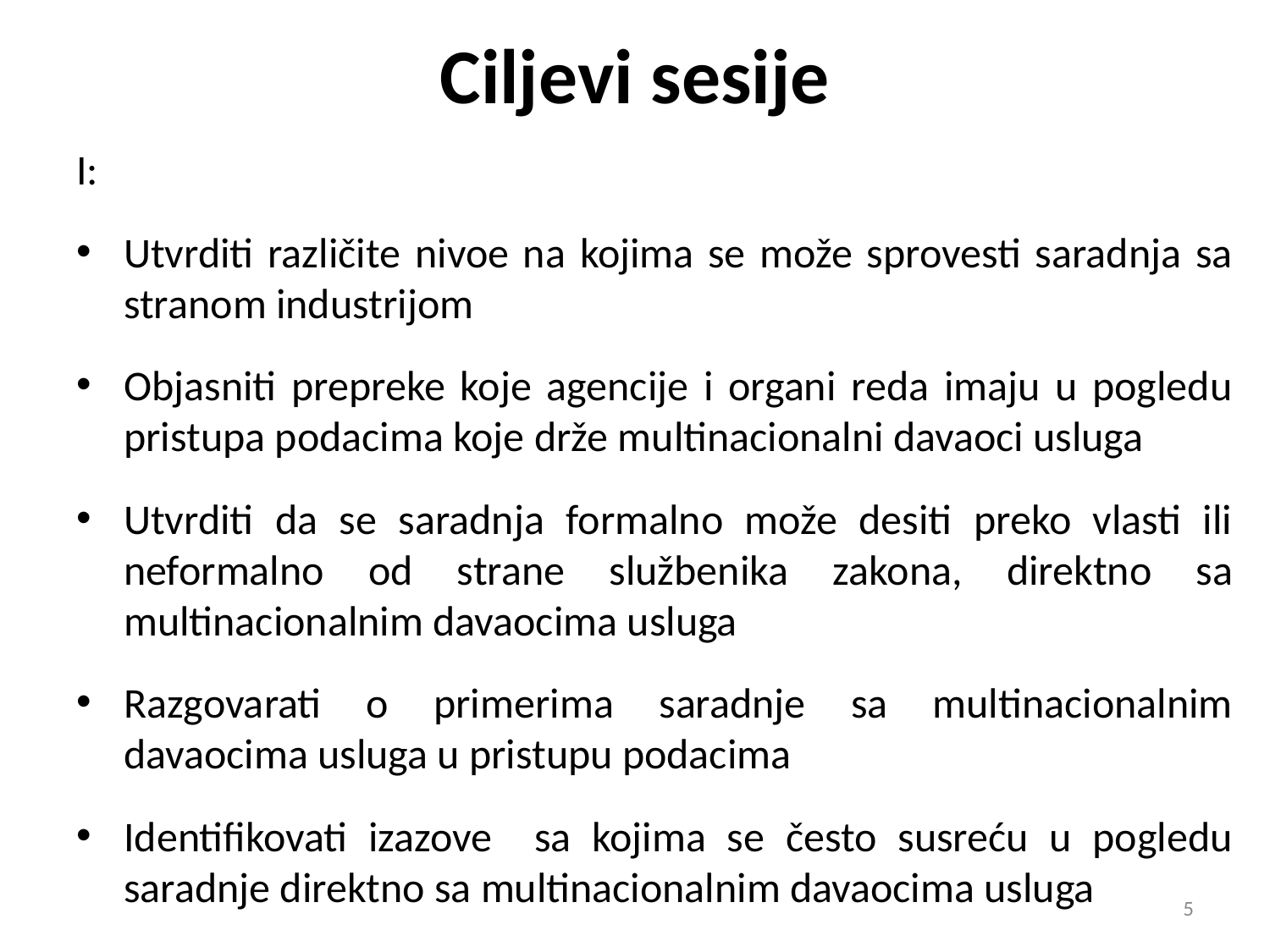

# Ciljevi sesije
I:
Utvrditi različite nivoe na kojima se može sprovesti saradnja sa stranom industrijom
Objasniti prepreke koje agencije i organi reda imaju u pogledu pristupa podacima koje drže multinacionalni davaoci usluga
Utvrditi da se saradnja formalno može desiti preko vlasti ili neformalno od strane službenika zakona, direktno sa multinacionalnim davaocima usluga
Razgovarati o primerima saradnje sa multinacionalnim davaocima usluga u pristupu podacima
Identifikovati izazove  sa kojima se često susreću u pogledu saradnje direktno sa multinacionalnim davaocima usluga
5